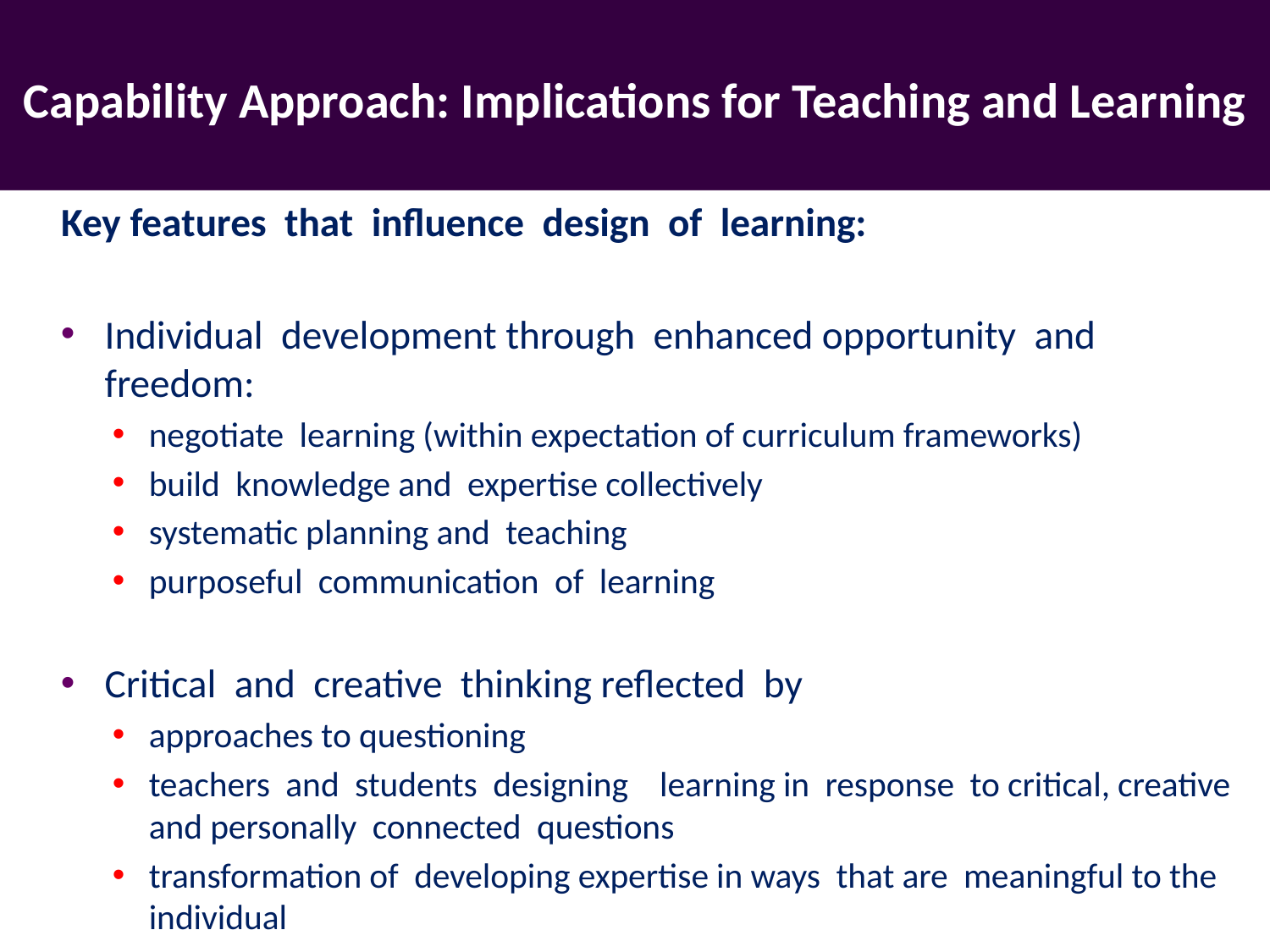

# Capability Approach: Implications for Teaching and Learning
Key features  that  influence  design  of  learning:

Individual  development through  enhanced opportunity  and  freedom:
negotiate  learning (within expectation of curriculum frameworks)
build  knowledge and  expertise collectively
systematic planning and  teaching
purposeful  communication  of  learning

Critical  and  creative  thinking reflected  by
approaches to questioning
teachers  and  students  designing    learning in  response  to critical, creative  and personally  connected  questions
transformation of  developing expertise in ways  that are  meaningful to the individual